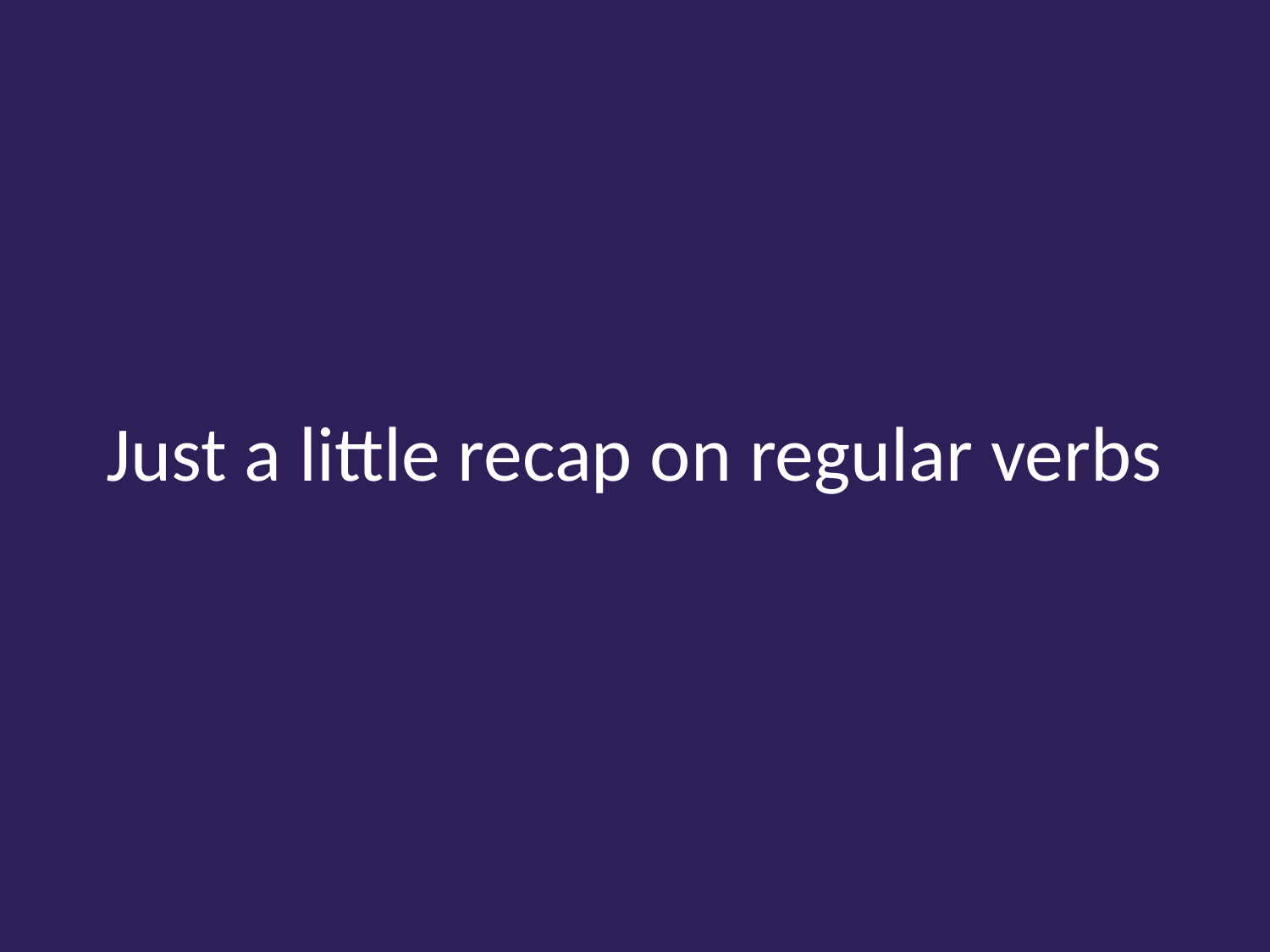

# Just a little recap on regular verbs